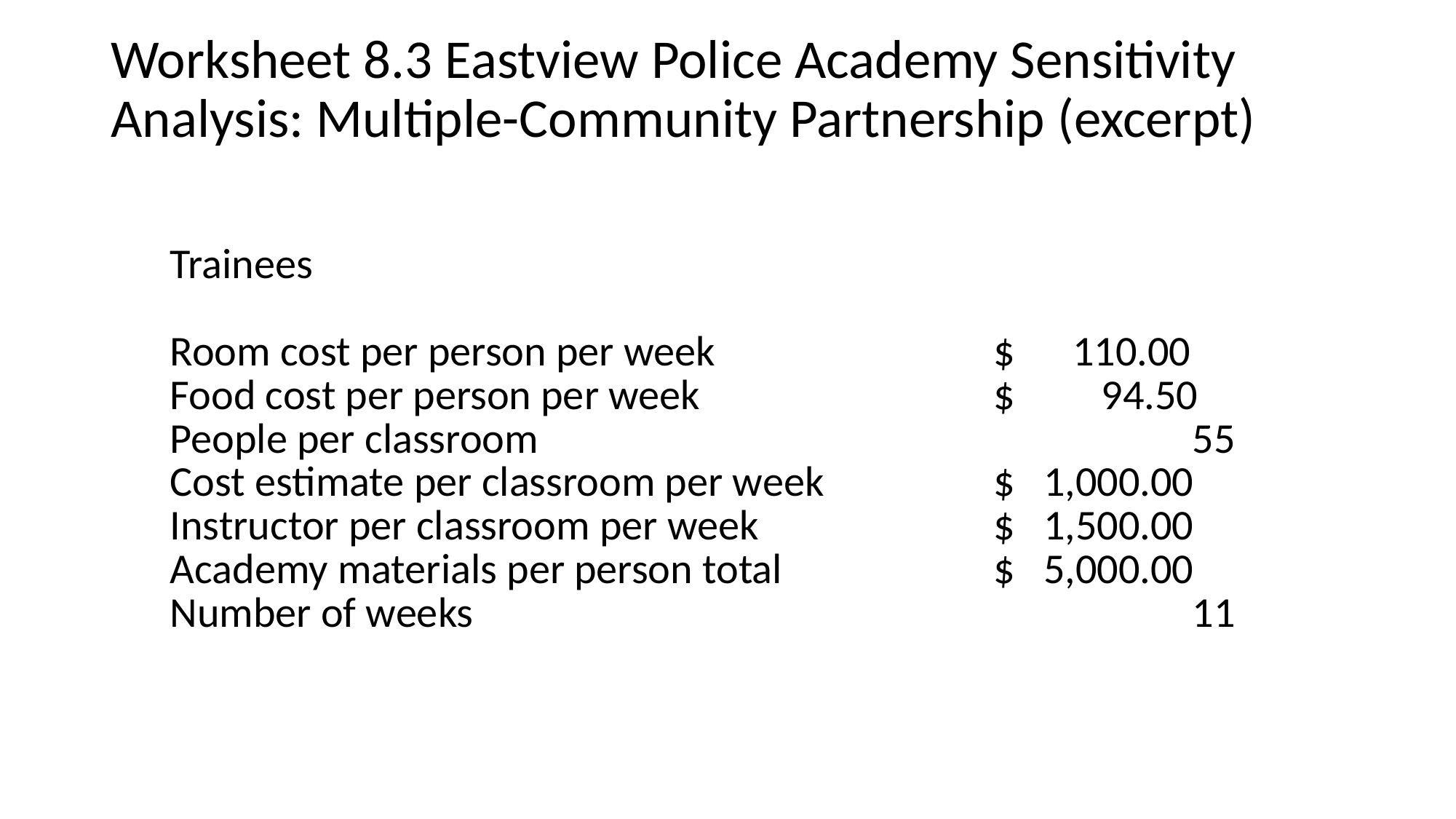

# Worksheet 8.3 Eastview Police Academy Sensitivity Analysis: Multiple-Community Partnership (excerpt)
|  |  |
| --- | --- |
| Trainees |  |
|  |  |
| Room cost per person per week | $ 110.00 |
| Food cost per person per week | $ 94.50 |
| People per classroom | 55 |
| Cost estimate per classroom per week | $ 1,000.00 |
| Instructor per classroom per week | $ 1,500.00 |
| Academy materials per person total | $ 5,000.00 |
| Number of weeks | 11 |